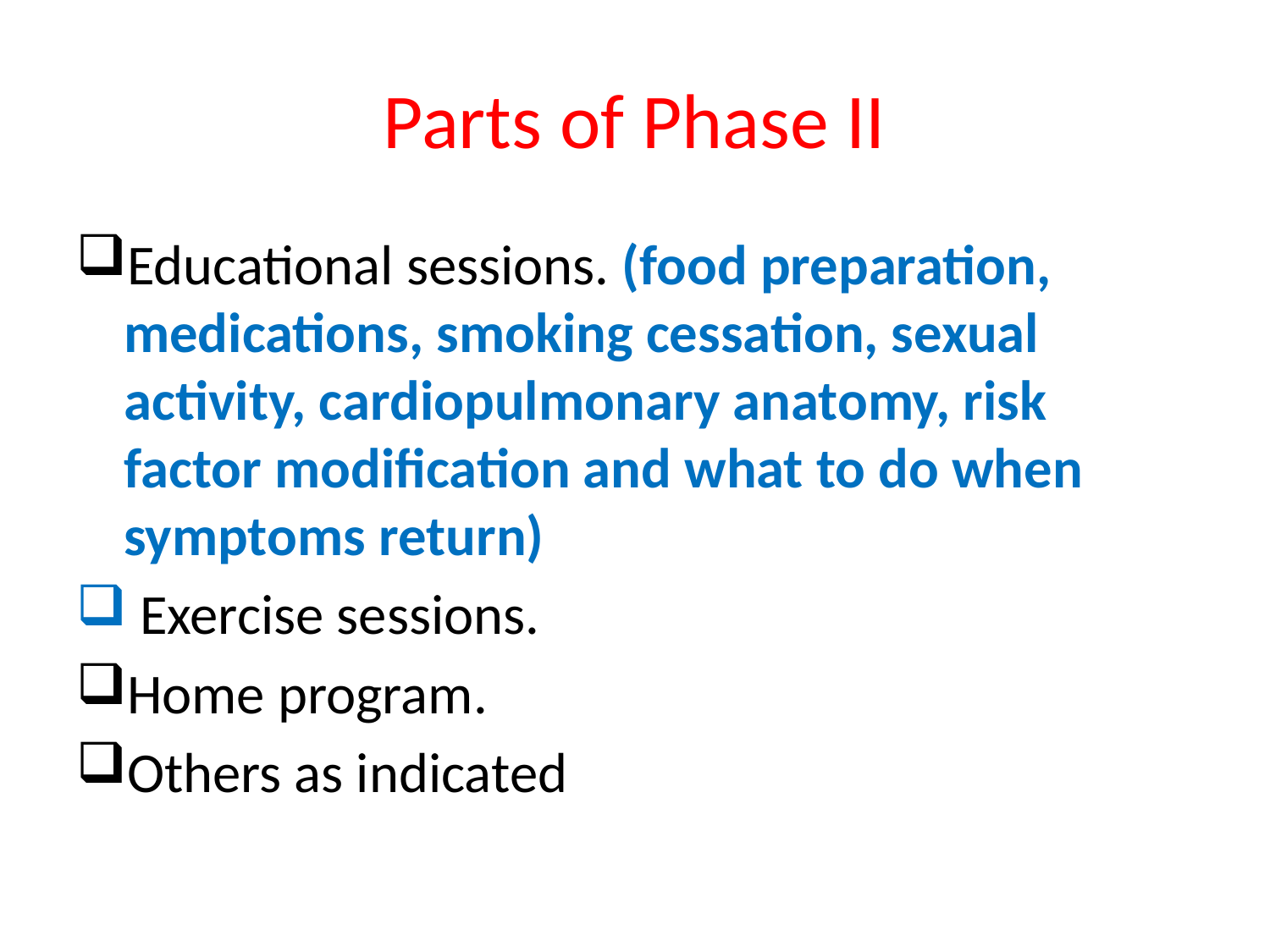

# Parts of Phase II
Educational sessions. (food preparation, medications, smoking cessation, sexual activity, cardiopulmonary anatomy, risk factor modification and what to do when symptoms return)
 Exercise sessions.
Home program.
Others as indicated